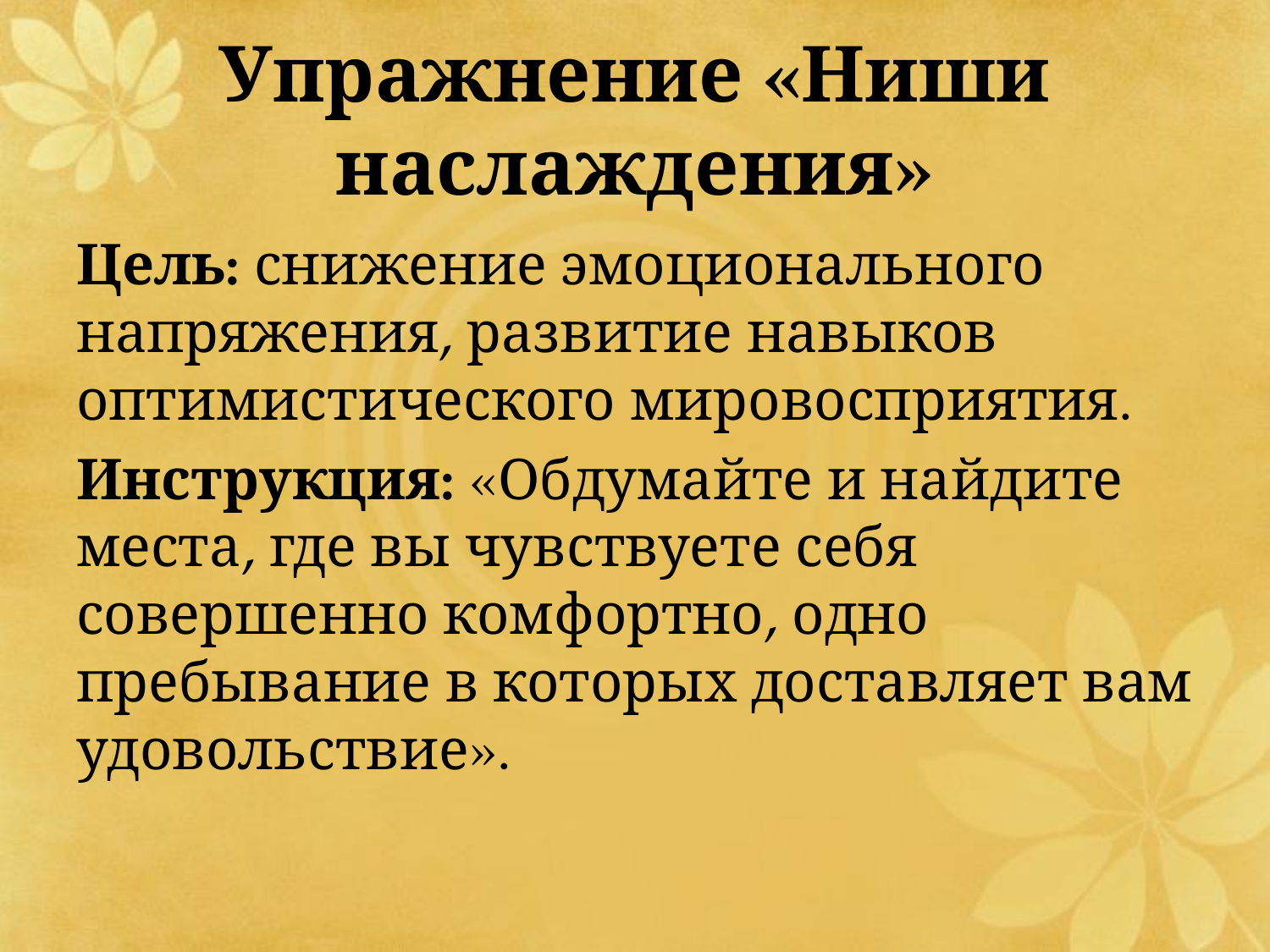

# Упражнение «Ниши наслаждения»
Цель: снижение эмоционального напряжения, развитие навыков оптимистического мировосприятия.
Инструкция: «Обдумайте и найдите места, где вы чувствуете себя совершенно комфортно, одно пребывание в которых доставляет вам удовольствие».